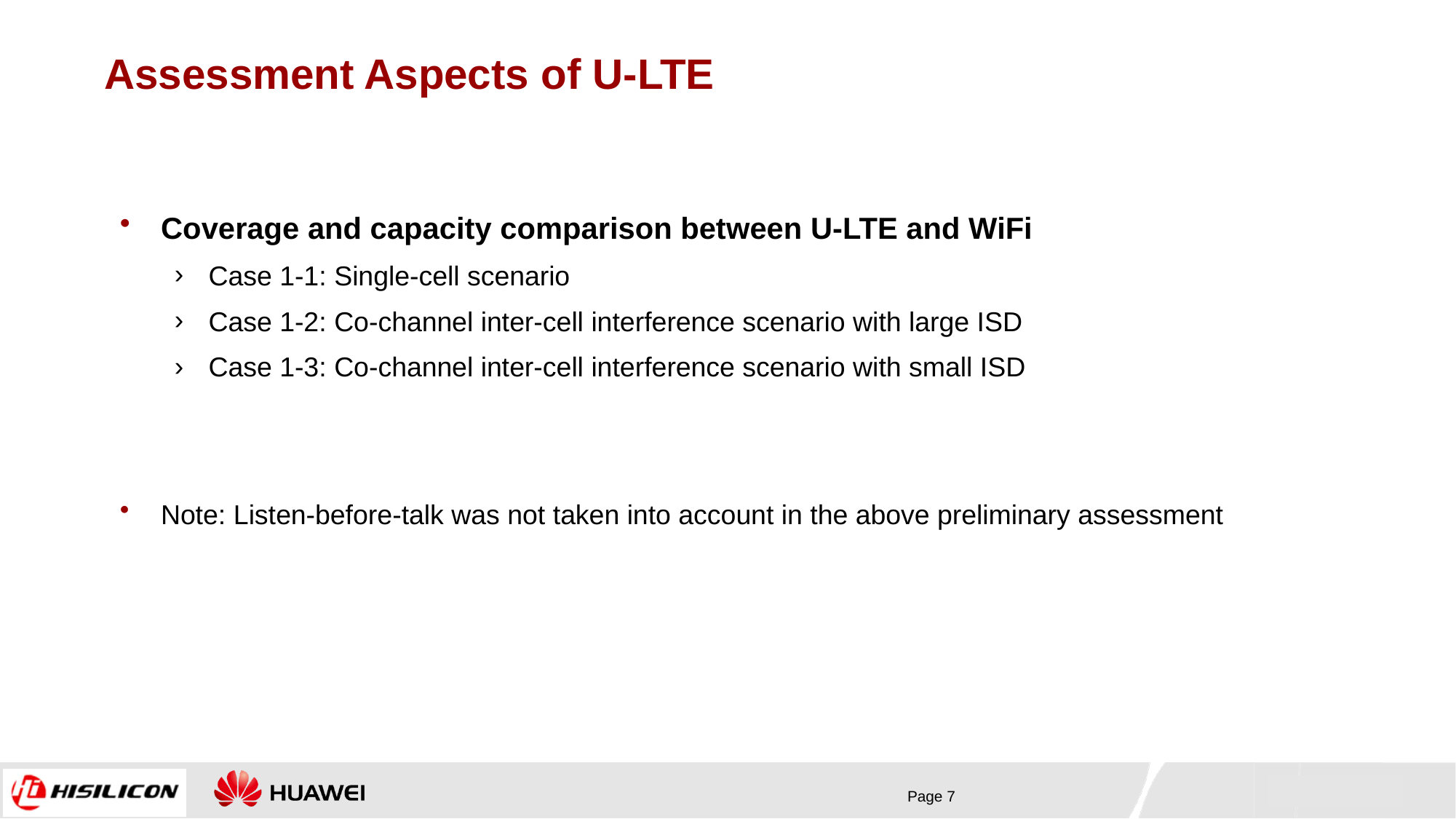

# Assessment Aspects of U-LTE
Coverage and capacity comparison between U-LTE and WiFi
Case 1-1: Single-cell scenario
Case 1-2: Co-channel inter-cell interference scenario with large ISD
Case 1-3: Co-channel inter-cell interference scenario with small ISD

Note: Listen-before-talk was not taken into account in the above preliminary assessment